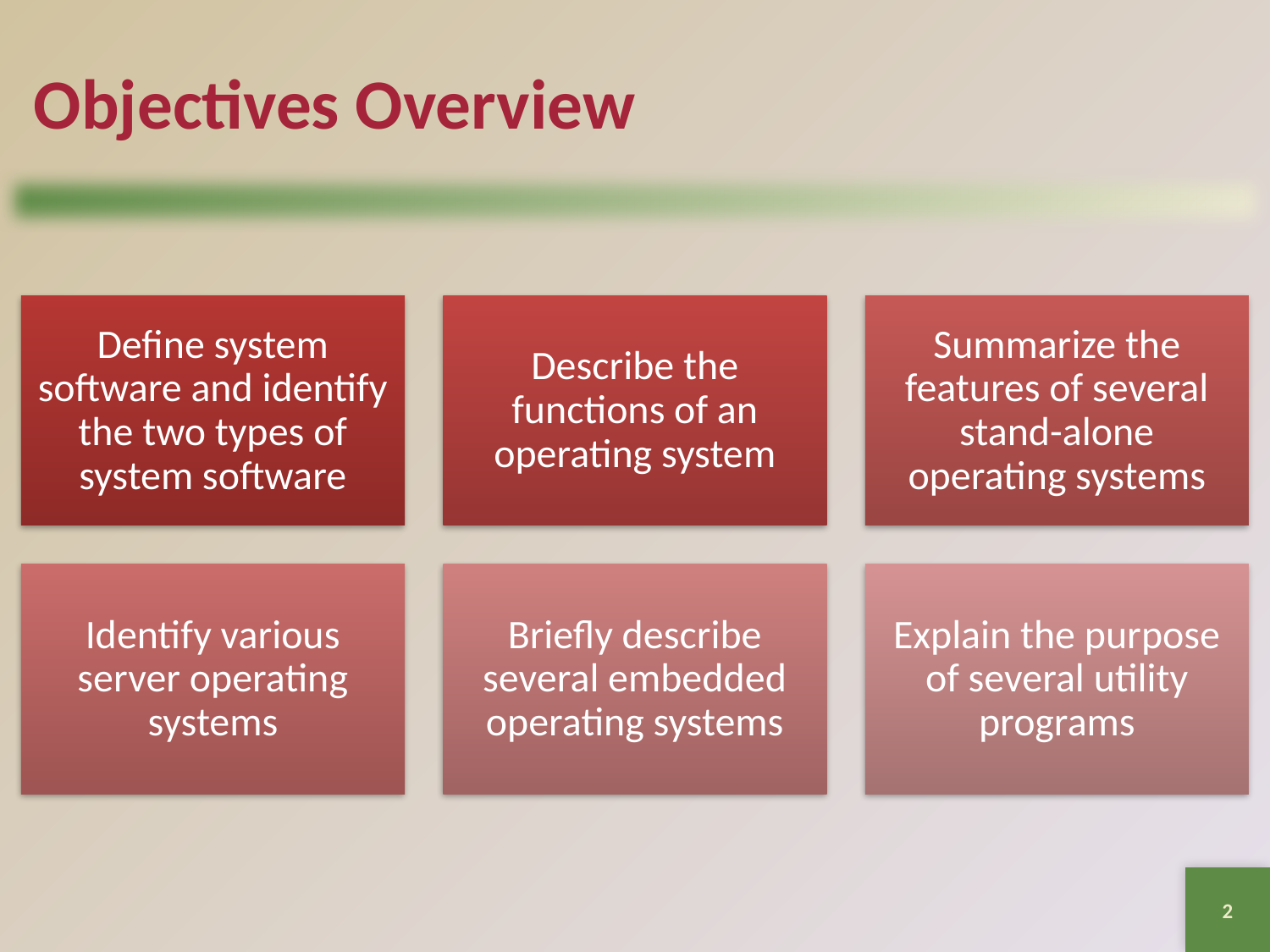

# Objectives Overview
Define system software and identify the two types of system software
Describe the functions of an operating system
Summarize the features of several stand-alone operating systems
Identify various server operating systems
Briefly describe several embedded operating systems
Explain the purpose of several utility programs
2